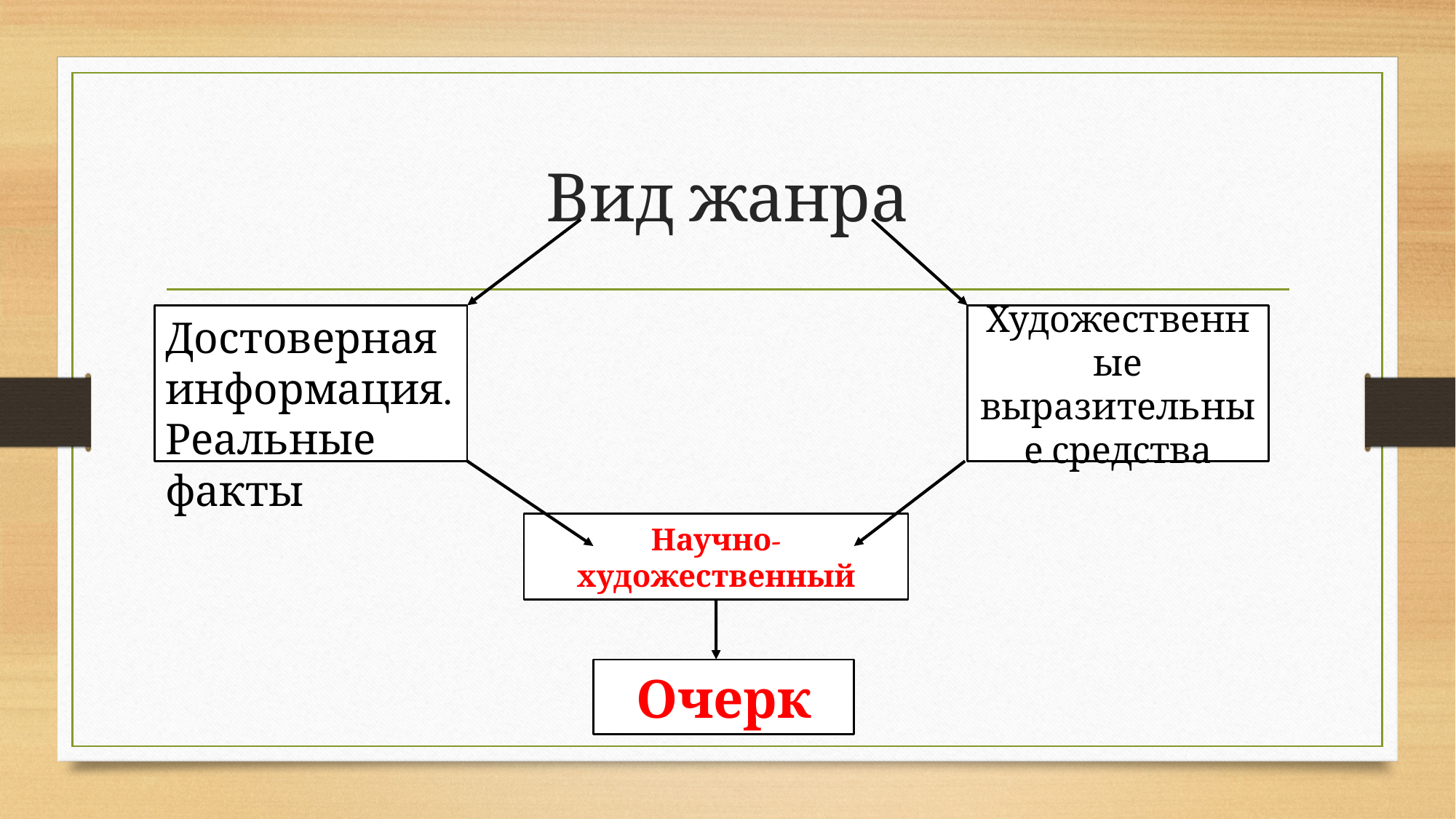

# Вид жанра
Достоверная информация.
Реальные факты
Художественные выразительные средства
Научно-художественный
Очерк